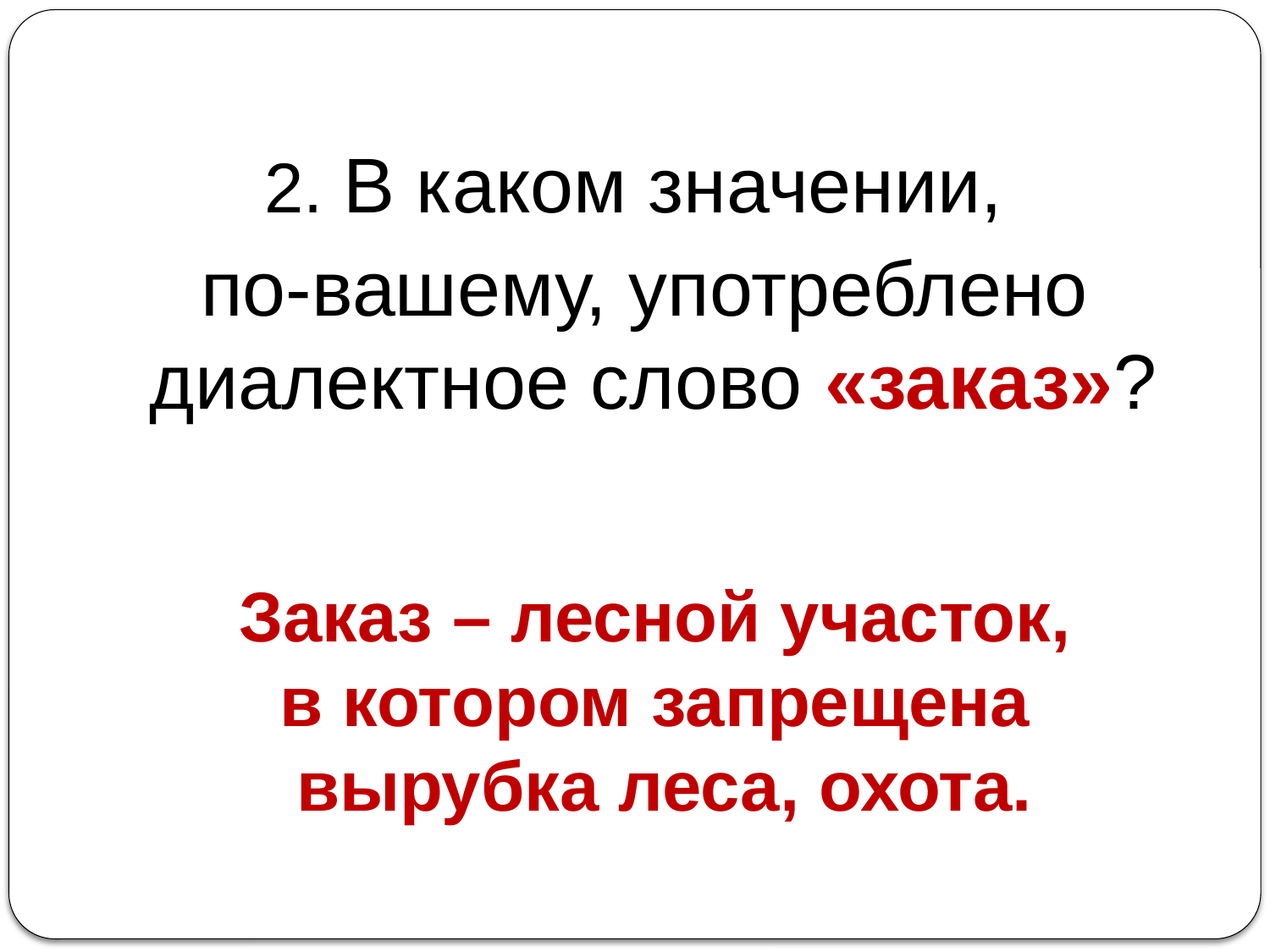

2. В каком значении,
по-вашему, употреблено диалектное слово «заказ»?

Заказ – лесной участок,
в котором запрещена
вырубка леса, охота.